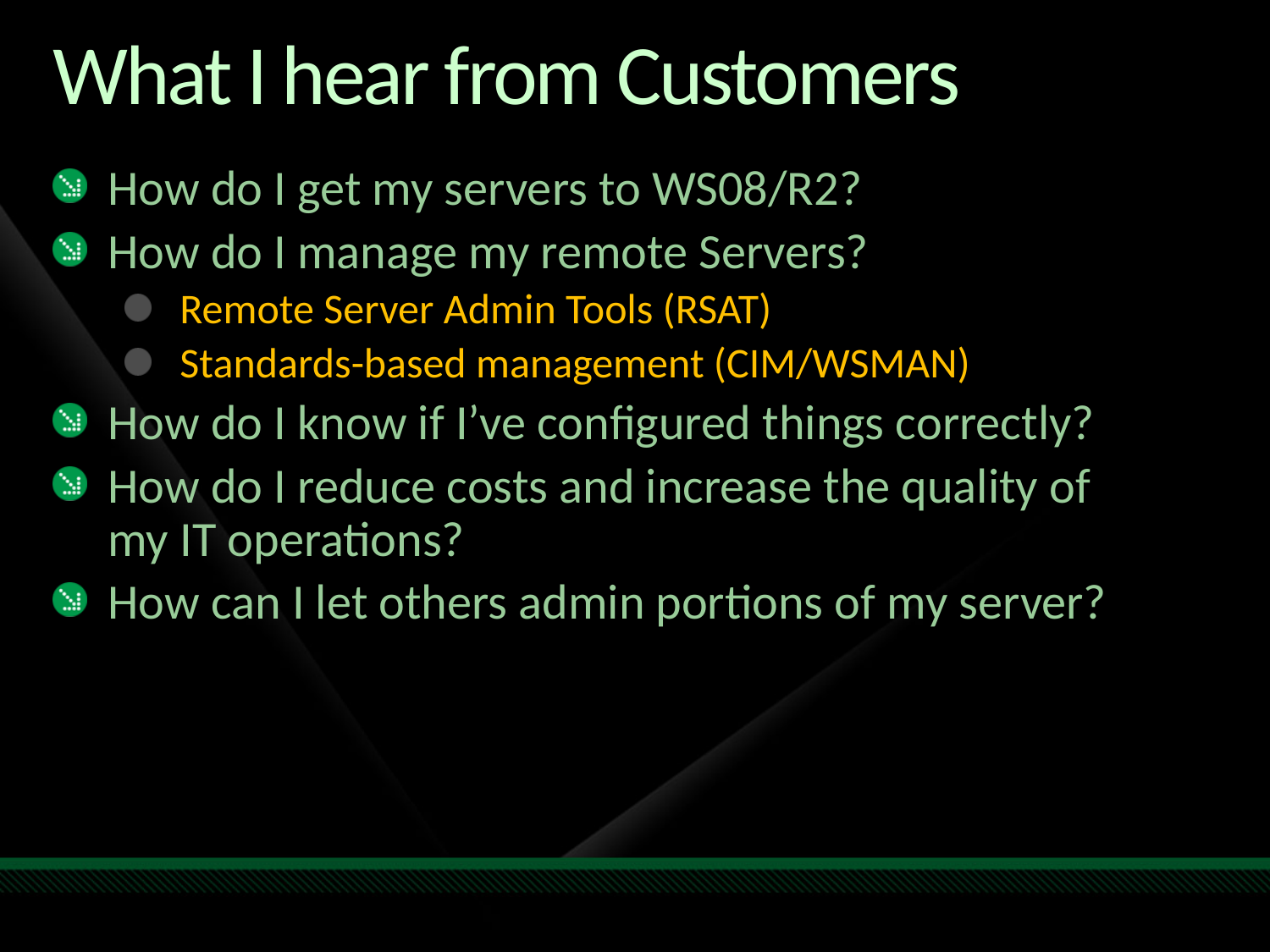

# What I hear from Customers
How do I get my servers to WS08/R2?
How do I manage my remote Servers?
Remote Server Admin Tools (RSAT)
Standards-based management (CIM/WSMAN)
How do I know if I’ve configured things correctly?
How do I reduce costs and increase the quality of
my IT operations?
How can I let others admin portions of my server?